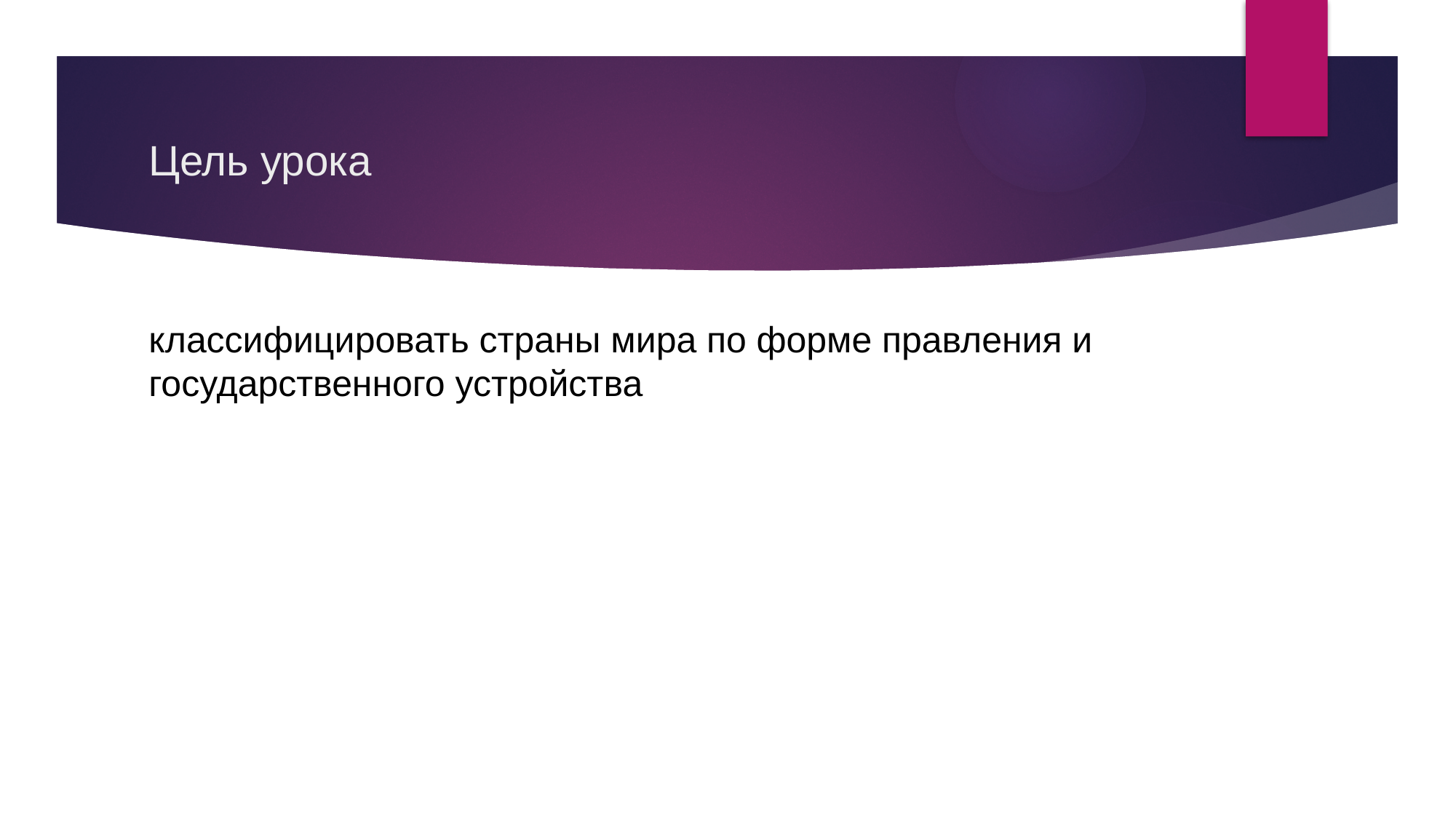

# Цель урока
классифицировать страны мира по форме правления и государственного устройства